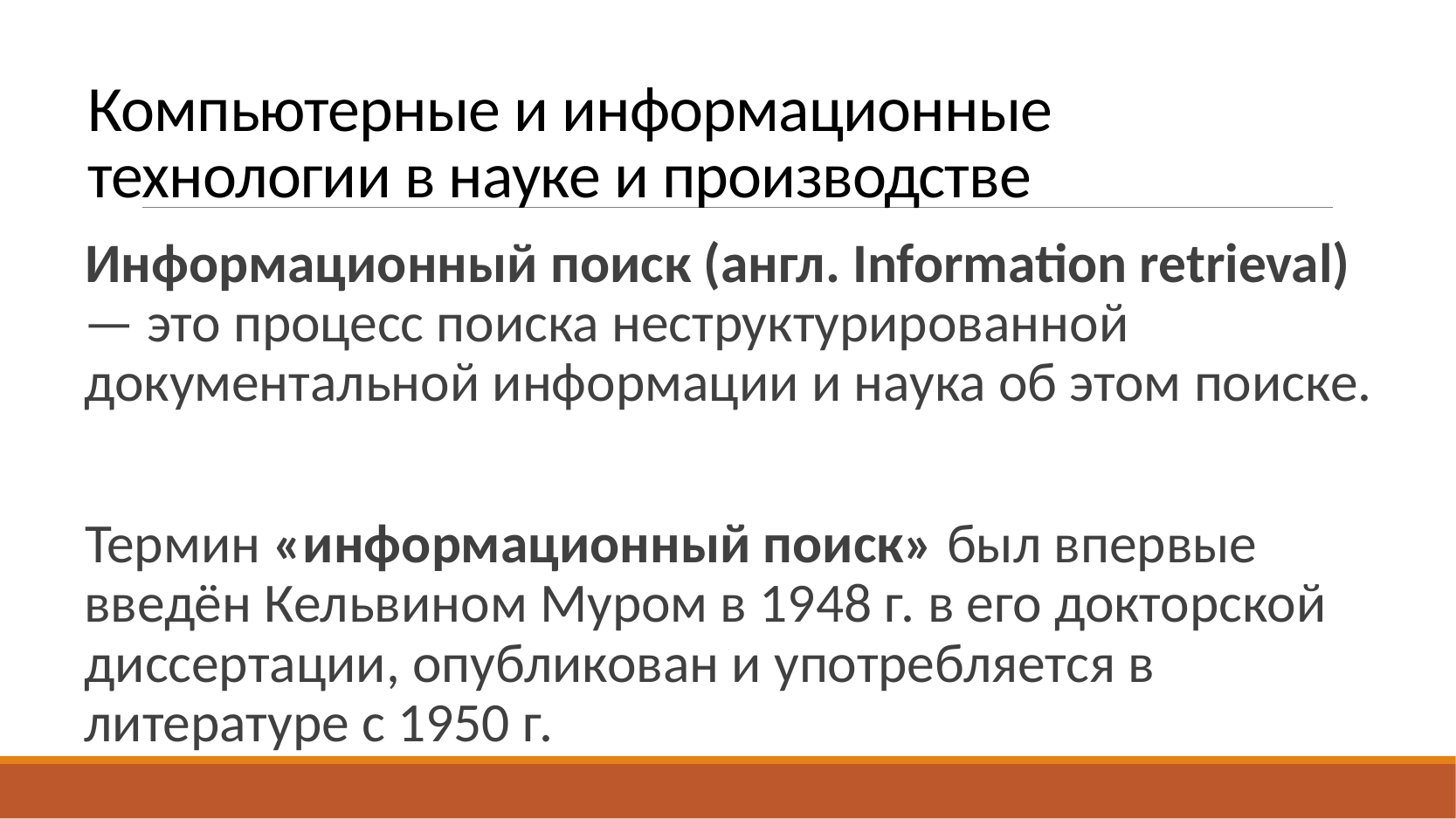

# Компьютерные и информационные технологии в науке и производстве
Информационный поиск (англ. Information retrieval) — это процесс поиска неструктурированной документальной информации и наука об этом поиске.

Термин «информационный поиск» был впервые введён Кельвином Муром в 1948 г. в его докторской диссертации, опубликован и употребляется в литературе с 1950 г.